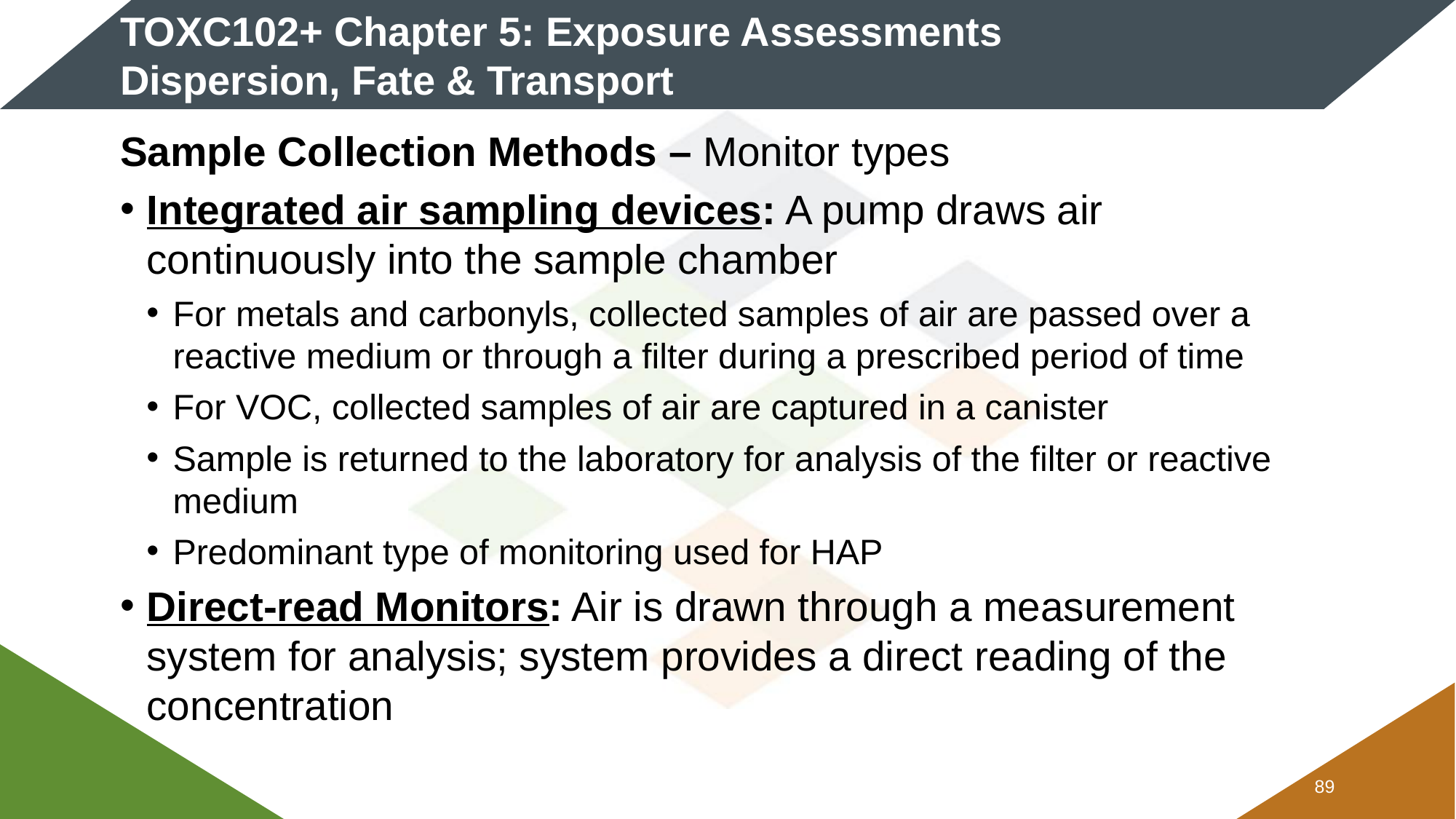

# TOXC102+ Chapter 5: Exposure Assessments Dispersion, Fate & Transport
Sample Collection Methods – Monitor types
Integrated air sampling devices: A pump draws air continuously into the sample chamber
For metals and carbonyls, collected samples of air are passed over a reactive medium or through a filter during a prescribed period of time
For VOC, collected samples of air are captured in a canister
Sample is returned to the laboratory for analysis of the filter or reactive medium
Predominant type of monitoring used for HAP
Direct-read Monitors: Air is drawn through a measurement system for analysis; system provides a direct reading of the concentration
89